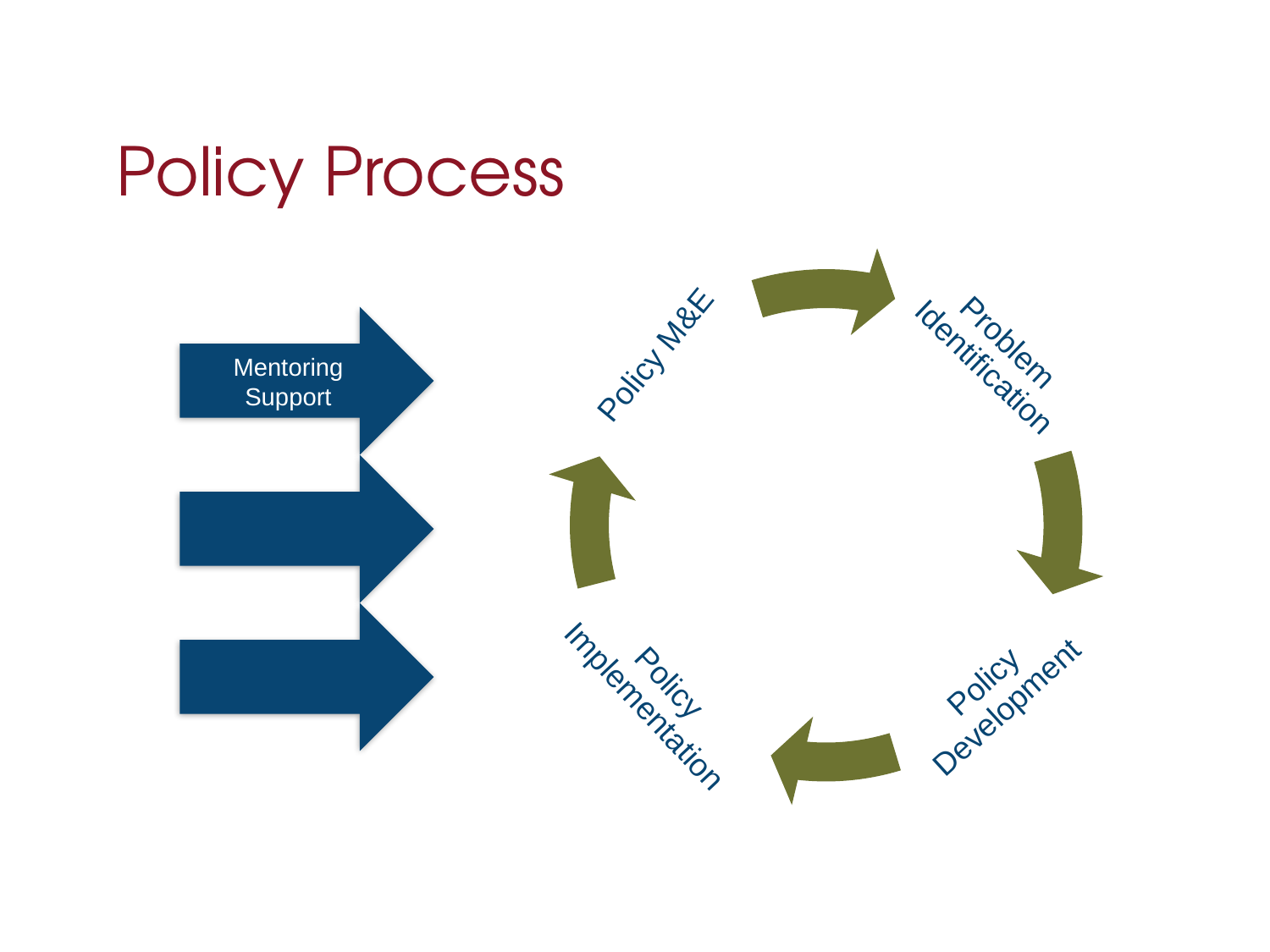

# Policy Process
Problem Identification
Policy Development
Policy Implementation
Policy M&E
Mentoring Support
Monitoring and Supervision
Capacity Strengthening